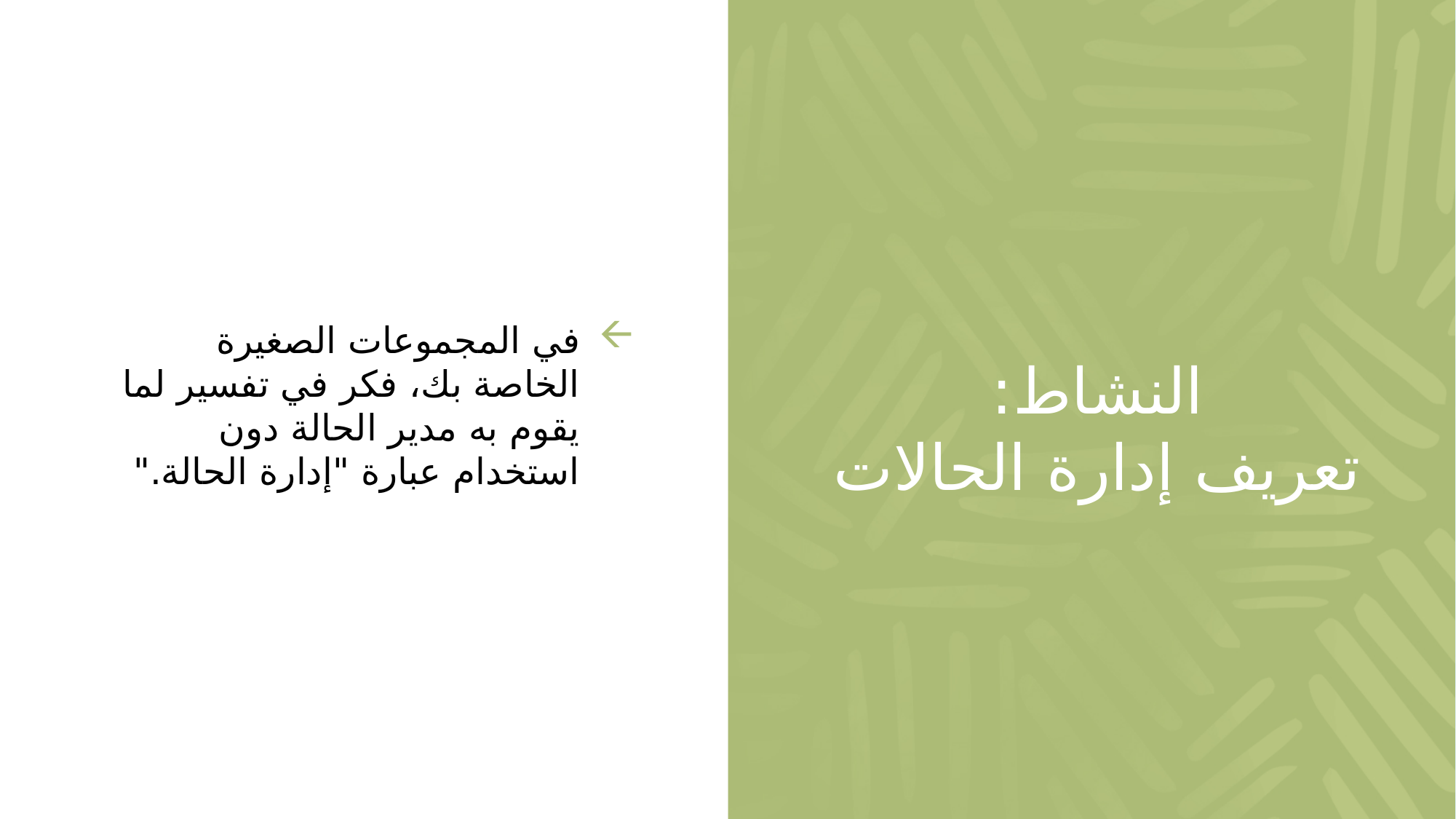

في المجموعات الصغيرة الخاصة بك، فكر في تفسير لما يقوم به مدير الحالة دون استخدام عبارة "إدارة الحالة."
# النشاط: تعريف إدارة الحالات